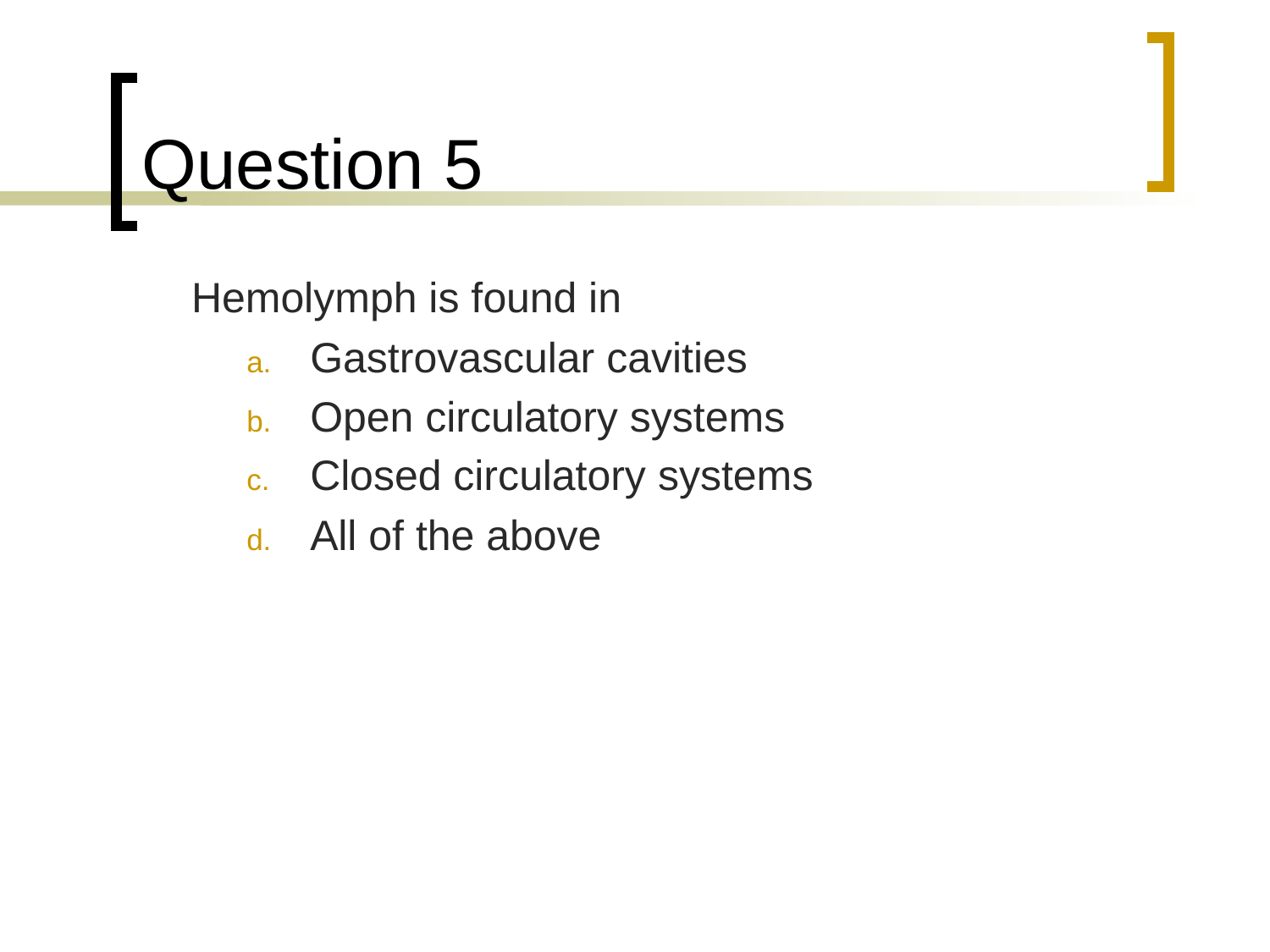

# Question 5
	Hemolymph is found in
Gastrovascular cavities
Open circulatory systems
Closed circulatory systems
All of the above